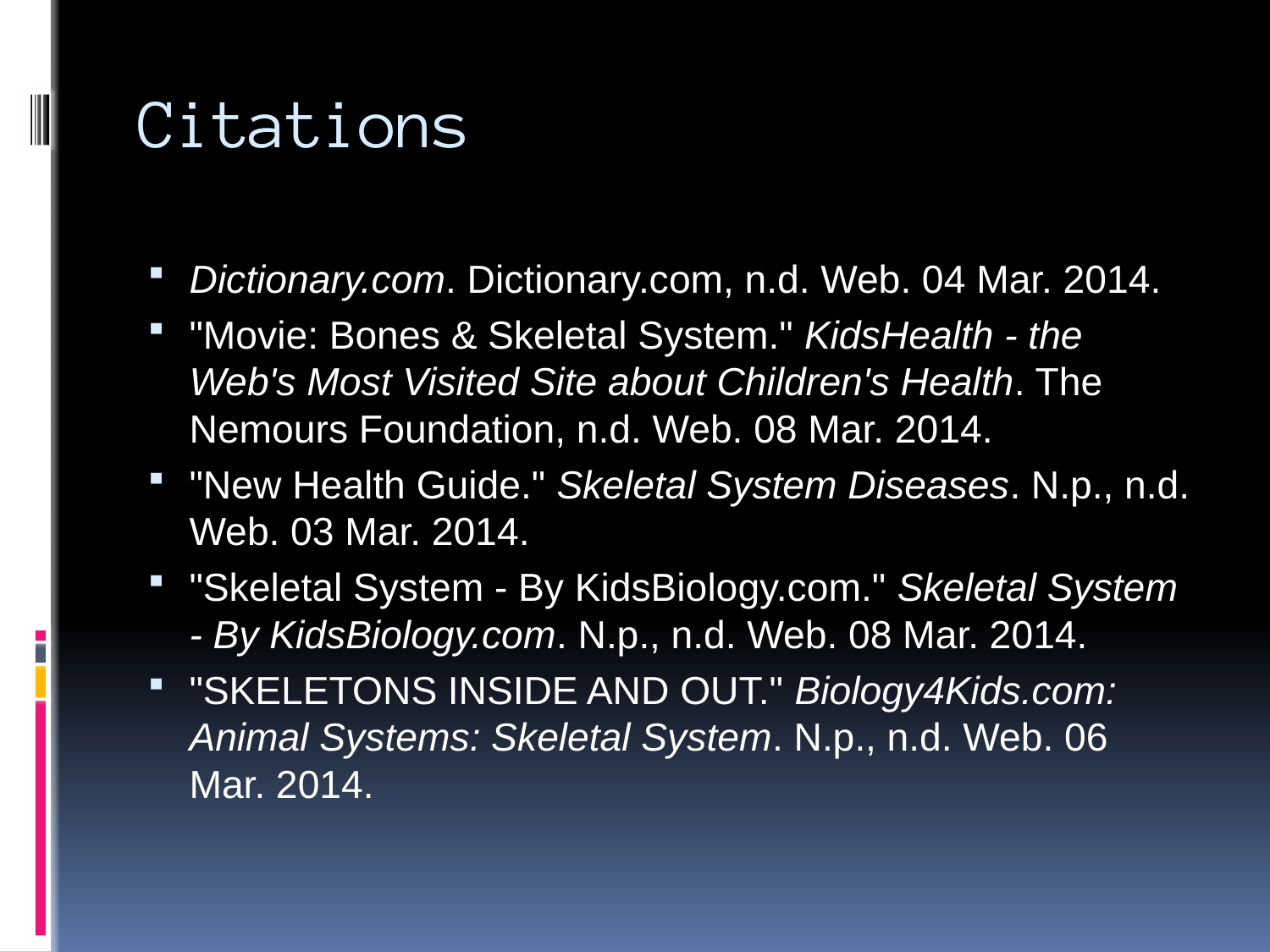

# Citations
Dictionary.com. Dictionary.com, n.d. Web. 04 Mar. 2014.
"Movie: Bones & Skeletal System." KidsHealth - the Web's Most Visited Site about Children's Health. The Nemours Foundation, n.d. Web. 08 Mar. 2014.
"New Health Guide." Skeletal System Diseases. N.p., n.d. Web. 03 Mar. 2014.
"Skeletal System - By KidsBiology.com." Skeletal System - By KidsBiology.com. N.p., n.d. Web. 08 Mar. 2014.
"SKELETONS INSIDE AND OUT." Biology4Kids.com: Animal Systems: Skeletal System. N.p., n.d. Web. 06 Mar. 2014.